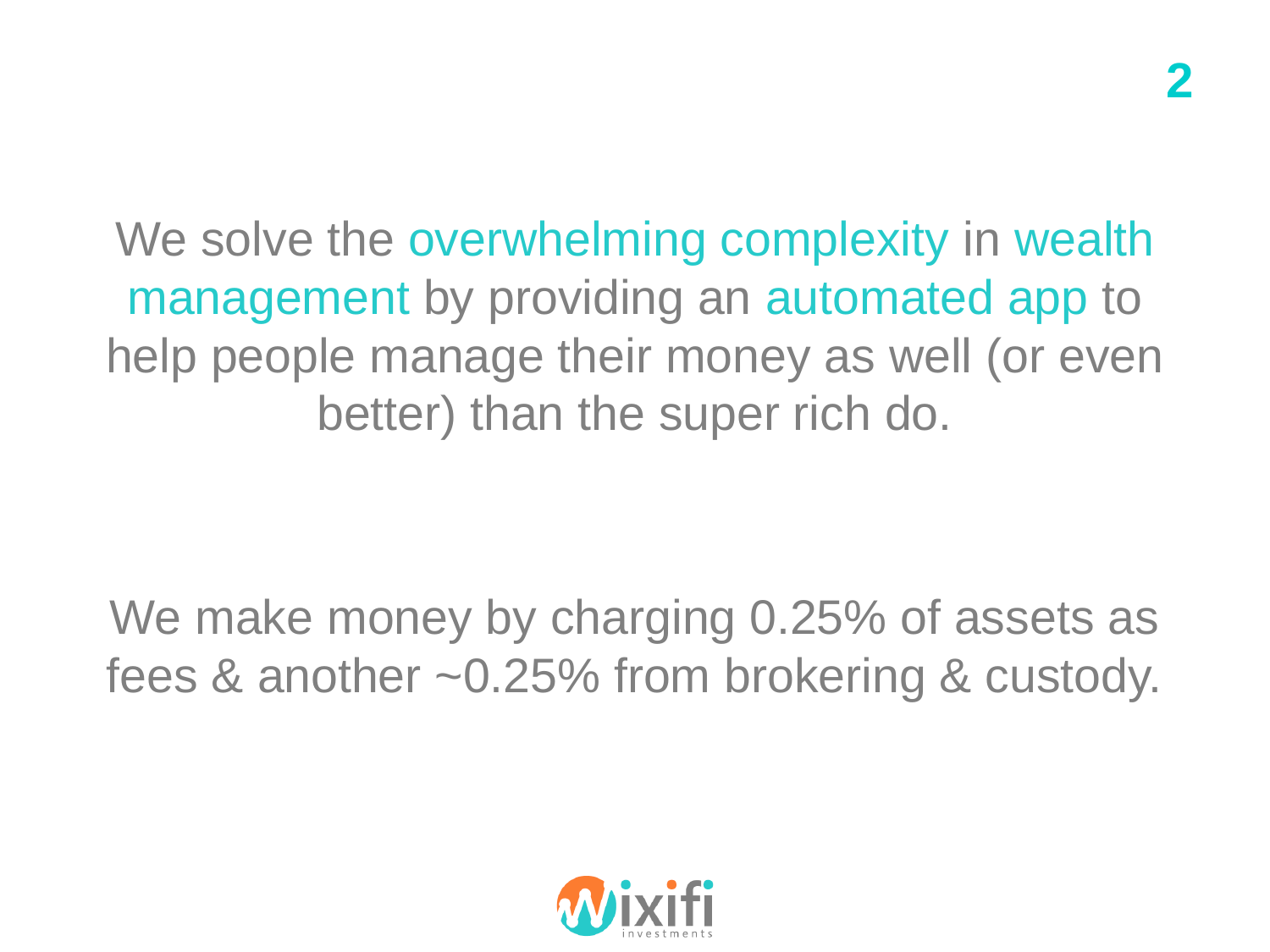

2
We solve the overwhelming complexity in wealth management by providing an automated app to help people manage their money as well (or even better) than the super rich do.

We make money by charging 0.25% of assets as fees & another ~0.25% from brokering & custody.